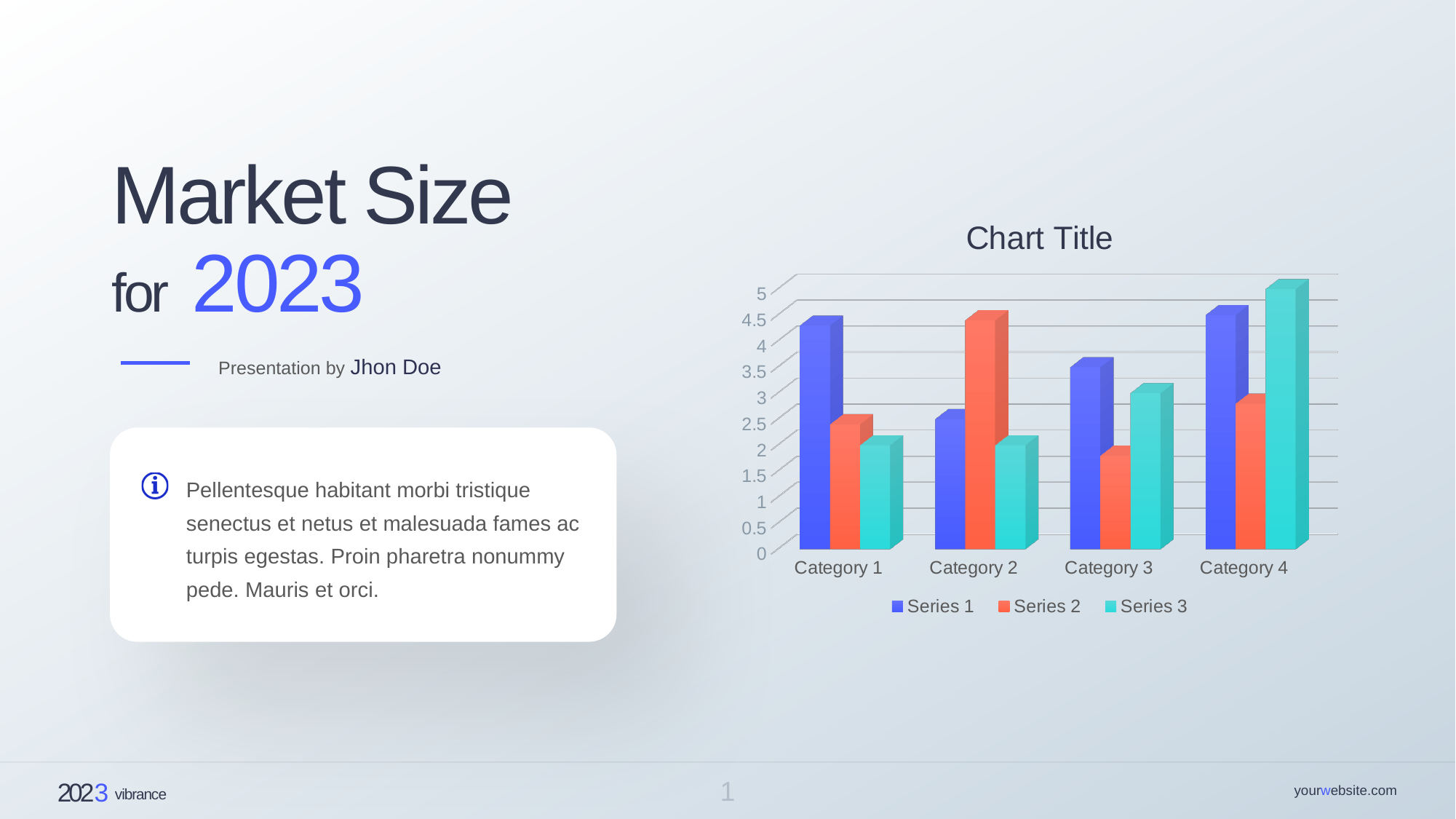

Market Size for 2023
Presentation by Jhon Doe

[unsupported chart]

Pellentesque habitant morbi tristique senectus et netus et malesuada fames ac turpis egestas. Proin pharetra nonummy pede. Mauris et orci.